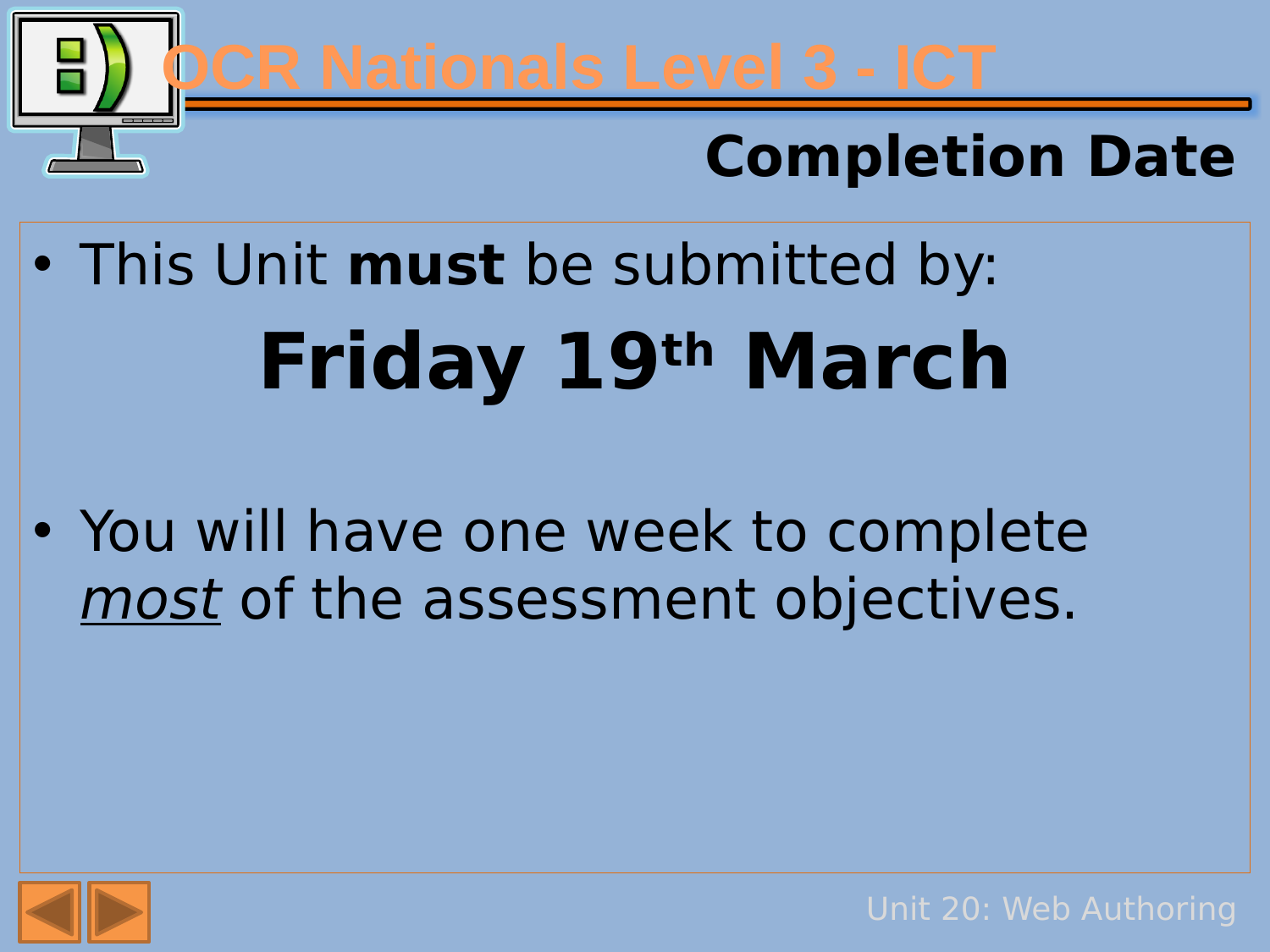

# Completion Date
This Unit must be submitted by:
Friday 19th March

You will have one week to complete most of the assessment objectives.